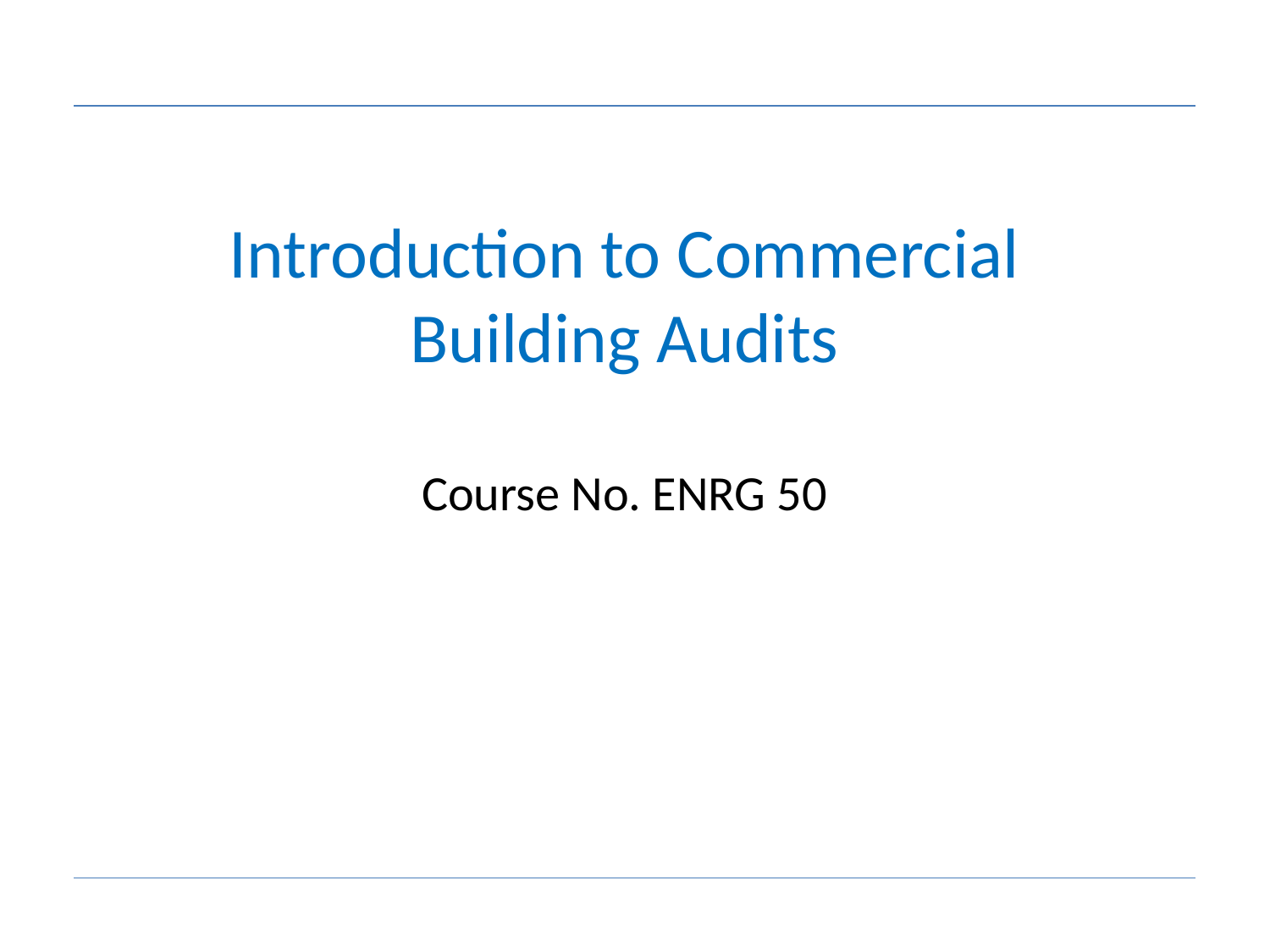

Introduction to Commercial Building Audits

Course No. ENRG 50